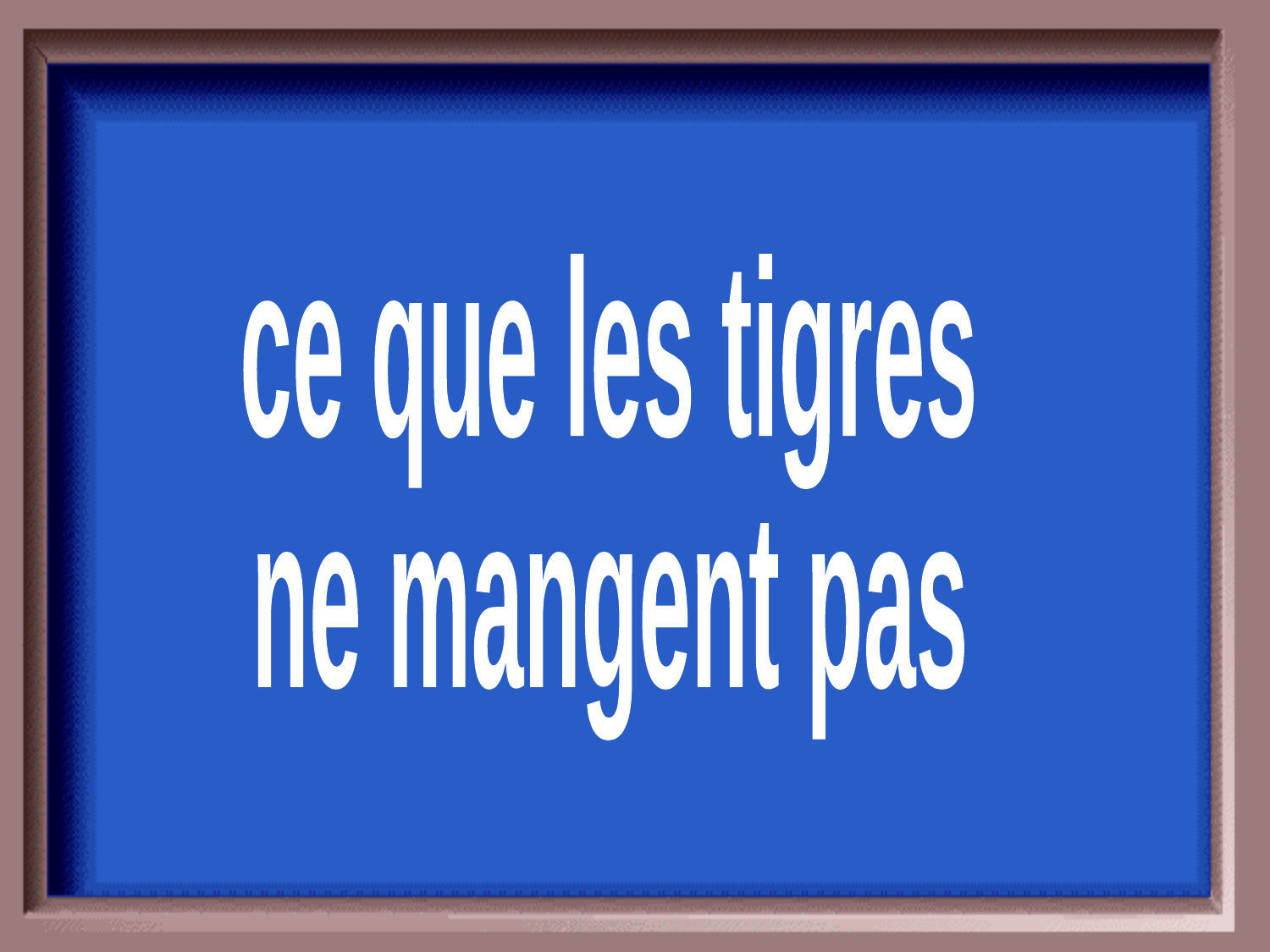

ce que les tigres
ne mangent pas